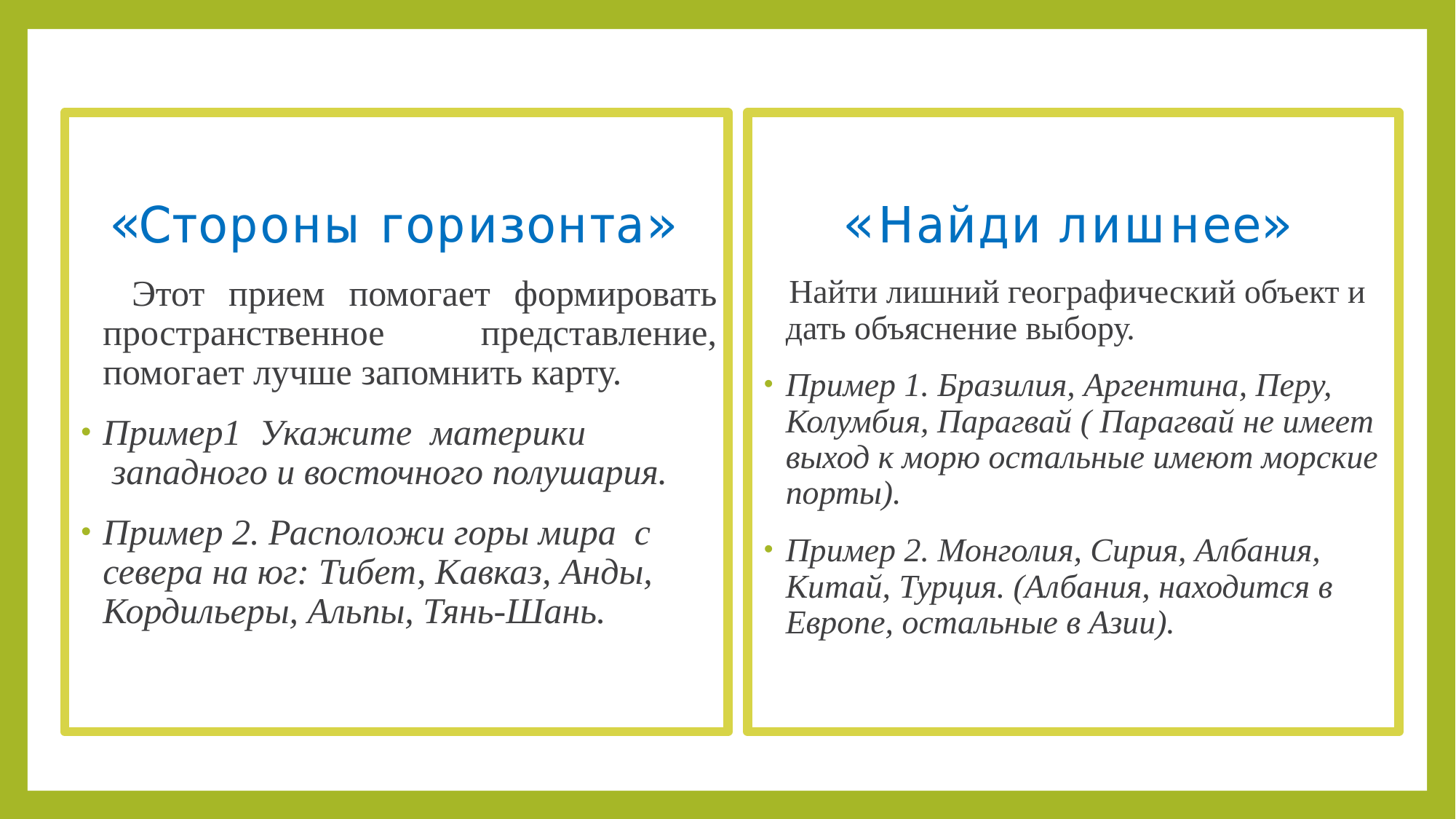

#

«Найди лишнее»
   Найти лишний географический объект и дать объяснение выбору.
Пример 1. Бразилия, Аргентина, Перу, Колумбия, Парагвай ( Парагвай не имеет выход к морю остальные имеют морские порты).
Пример 2. Монголия, Сирия, Албания, Китай, Турция. (Албания, находится в Европе, остальные в Азии).

«Стороны горизонта»
  Этот прием помогает формировать пространственное представление, помогает лучше запомнить карту.
Пример1  Укажите  материки  западного и восточного полушария.
Пример 2. Расположи горы мира  с севера на юг: Тибет, Кавказ, Анды, Кордильеры, Альпы, Тянь-Шань.